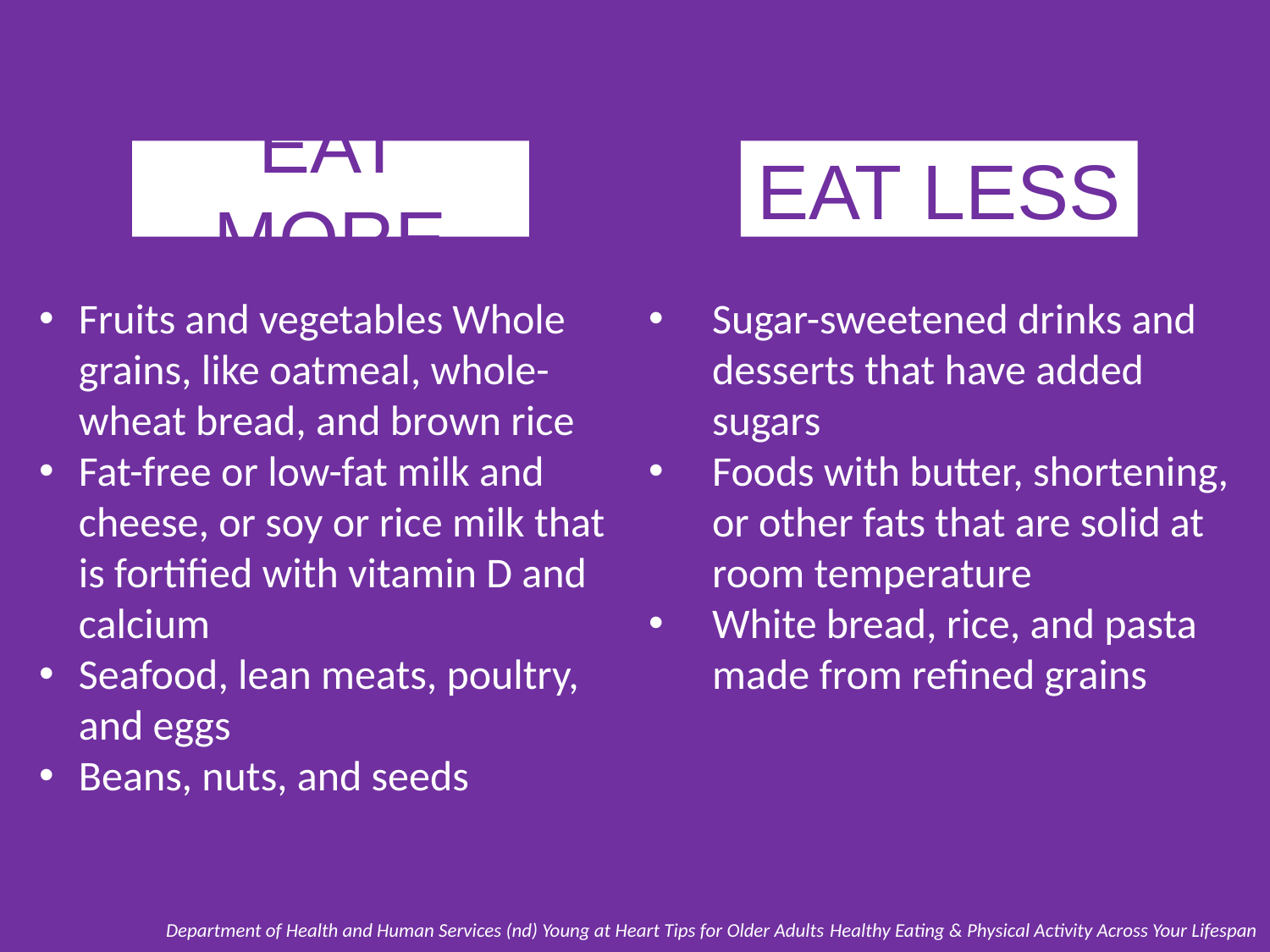

EAT LESS
EAT MORE
Fruits and vegetables Whole grains, like oatmeal, whole-wheat bread, and brown rice
Fat-free or low-fat milk and cheese, or soy or rice milk that is fortified with vitamin D and calcium
Seafood, lean meats, poultry, and eggs
Beans, nuts, and seeds
Sugar-sweetened drinks and desserts that have added sugars
Foods with butter, shortening, or other fats that are solid at room temperature
White bread, rice, and pasta made from refined grains
Department of Health and Human Services (nd) Young at Heart Tips for Older Adults Healthy Eating & Physical Activity Across Your Lifespan